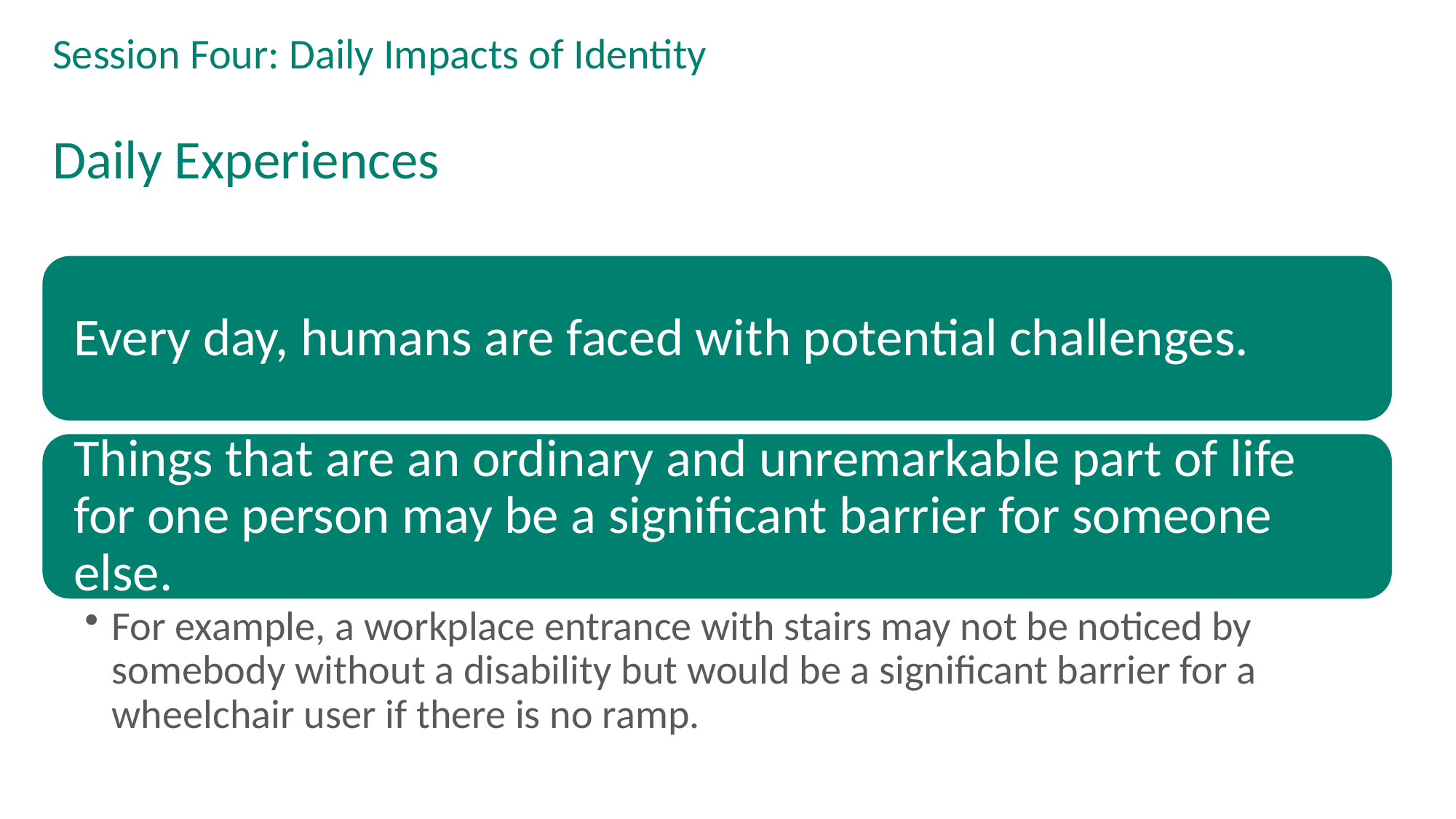

# Session Four: Daily Impacts of Identity
Daily Experiences
Every day, humans are faced with potential challenges.
Things that are an ordinary and unremarkable part of life for one person may be a significant barrier for someone else.
For example, a workplace entrance with stairs may not be noticed by somebody without a disability but would be a significant barrier for a wheelchair user if there is no ramp.